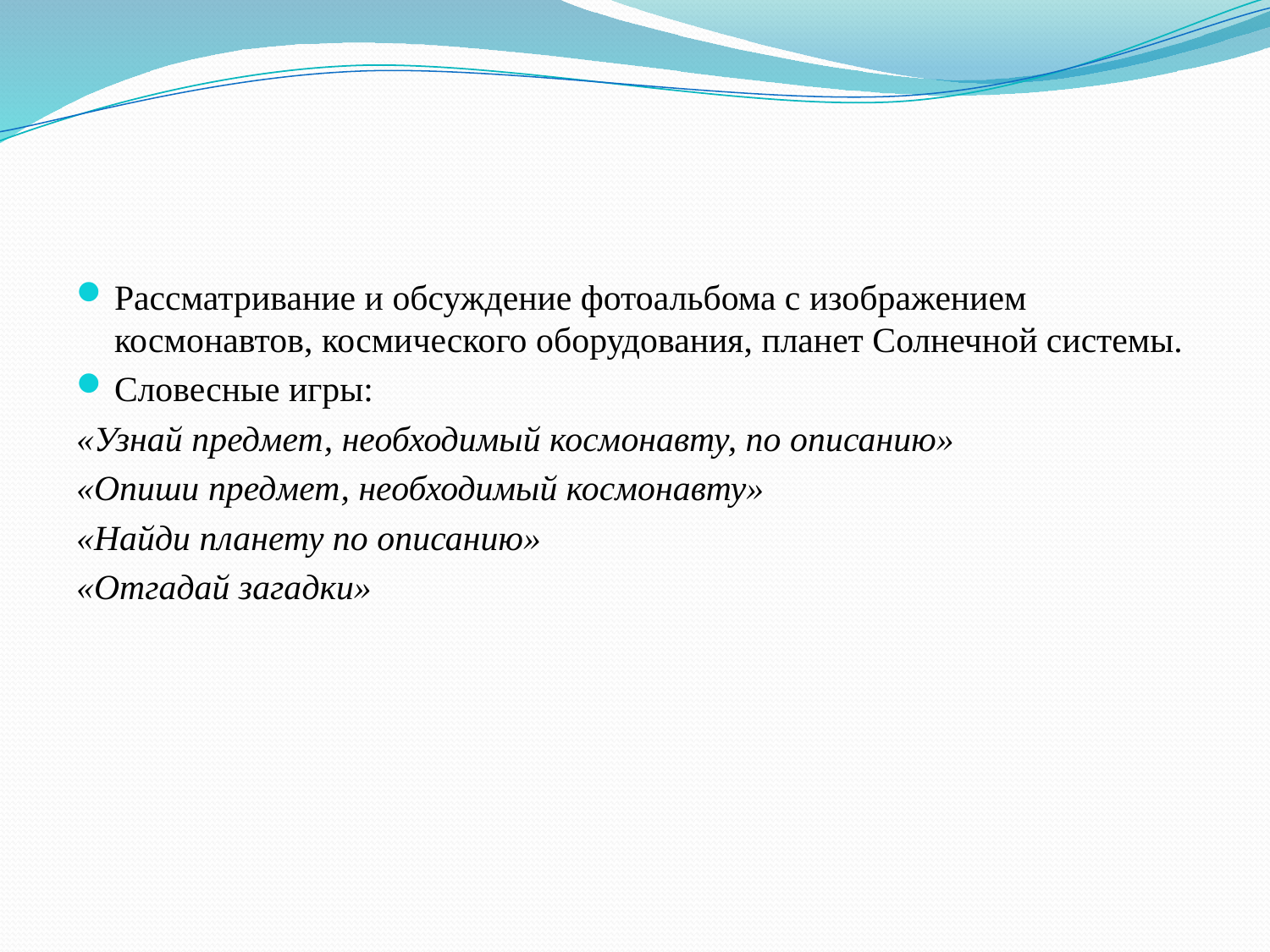

#
Рассматривание и обсуждение фотоальбома с изображением космонавтов, космического оборудования, планет Солнечной системы.
Словесные игры:
«Узнай предмет, необходимый космонавту, по описанию»
«Опиши предмет, необходимый космонавту»
«Найди планету по описанию»
«Отгадай загадки»